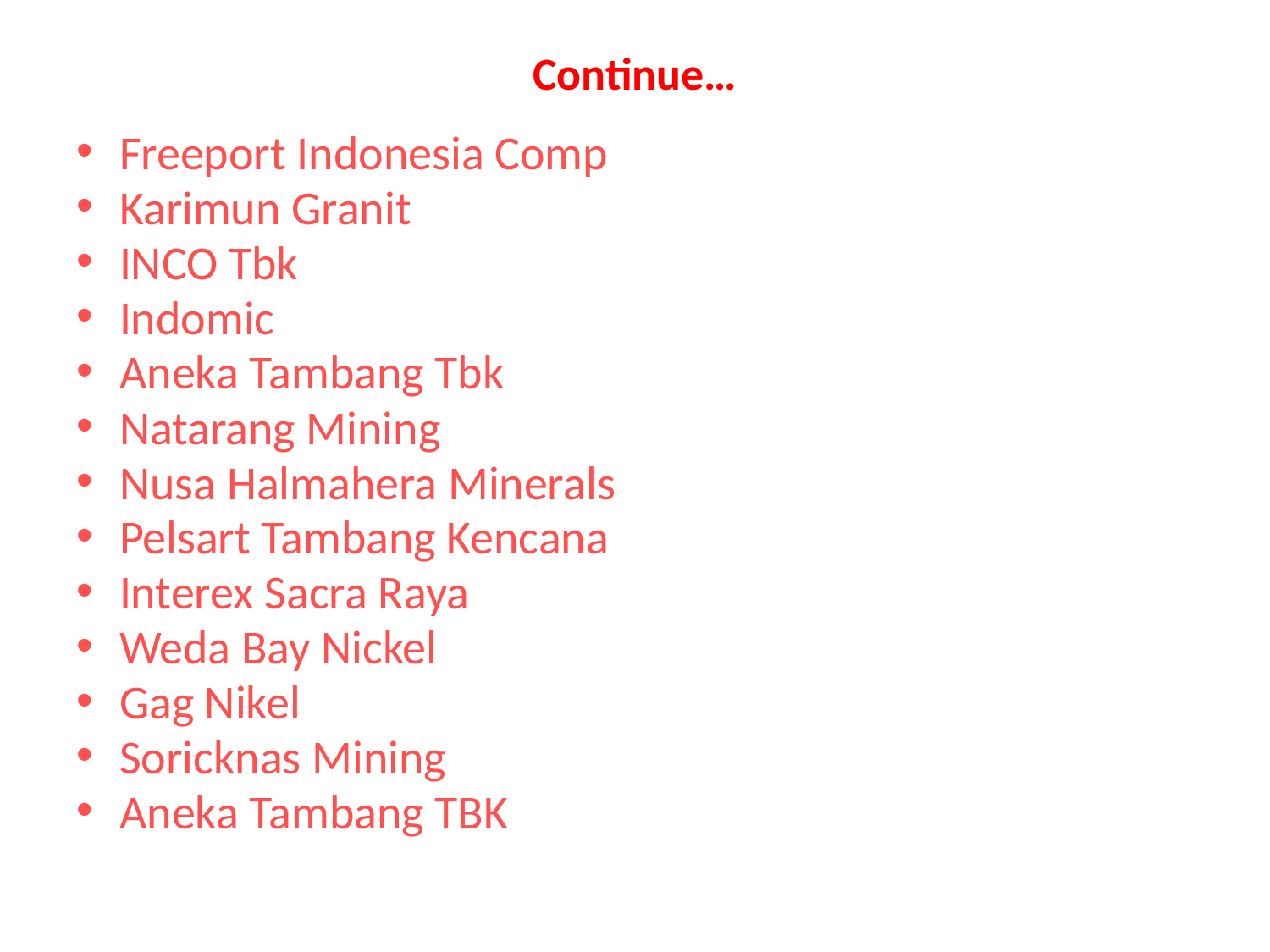

# Continue…
Freeport Indonesia Comp
Karimun Granit
INCO Tbk
Indomic
Aneka Tambang Tbk
Natarang Mining
Nusa Halmahera Minerals
Pelsart Tambang Kencana
Interex Sacra Raya
Weda Bay Nickel
Gag Nikel
Soricknas Mining
Aneka Tambang TBK